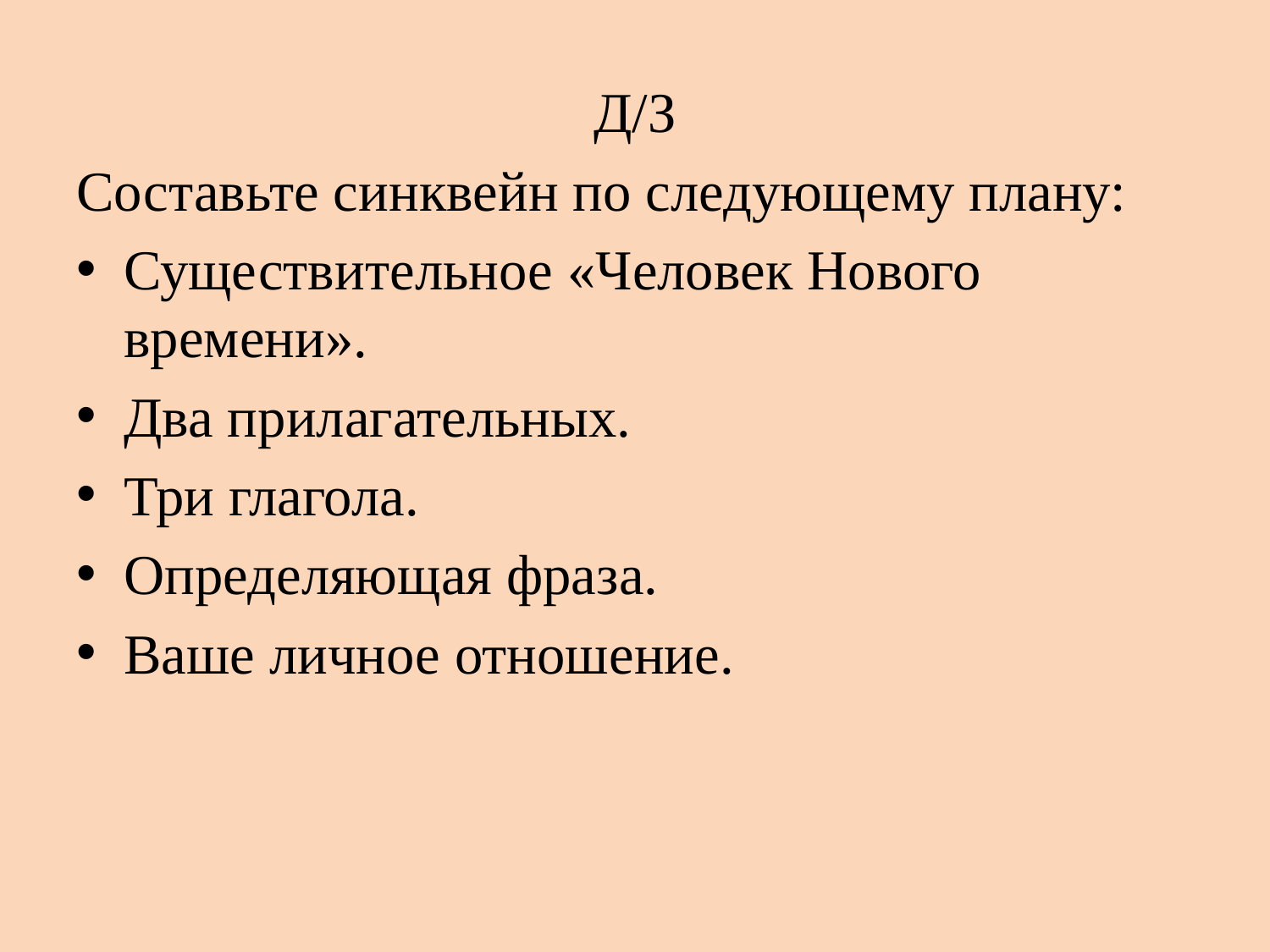

Д/З
Составьте синквейн по следующему плану:
Существительное «Человек Нового времени».
Два прилагательных.
Три глагола.
Определяющая фраза.
Ваше личное отношение.